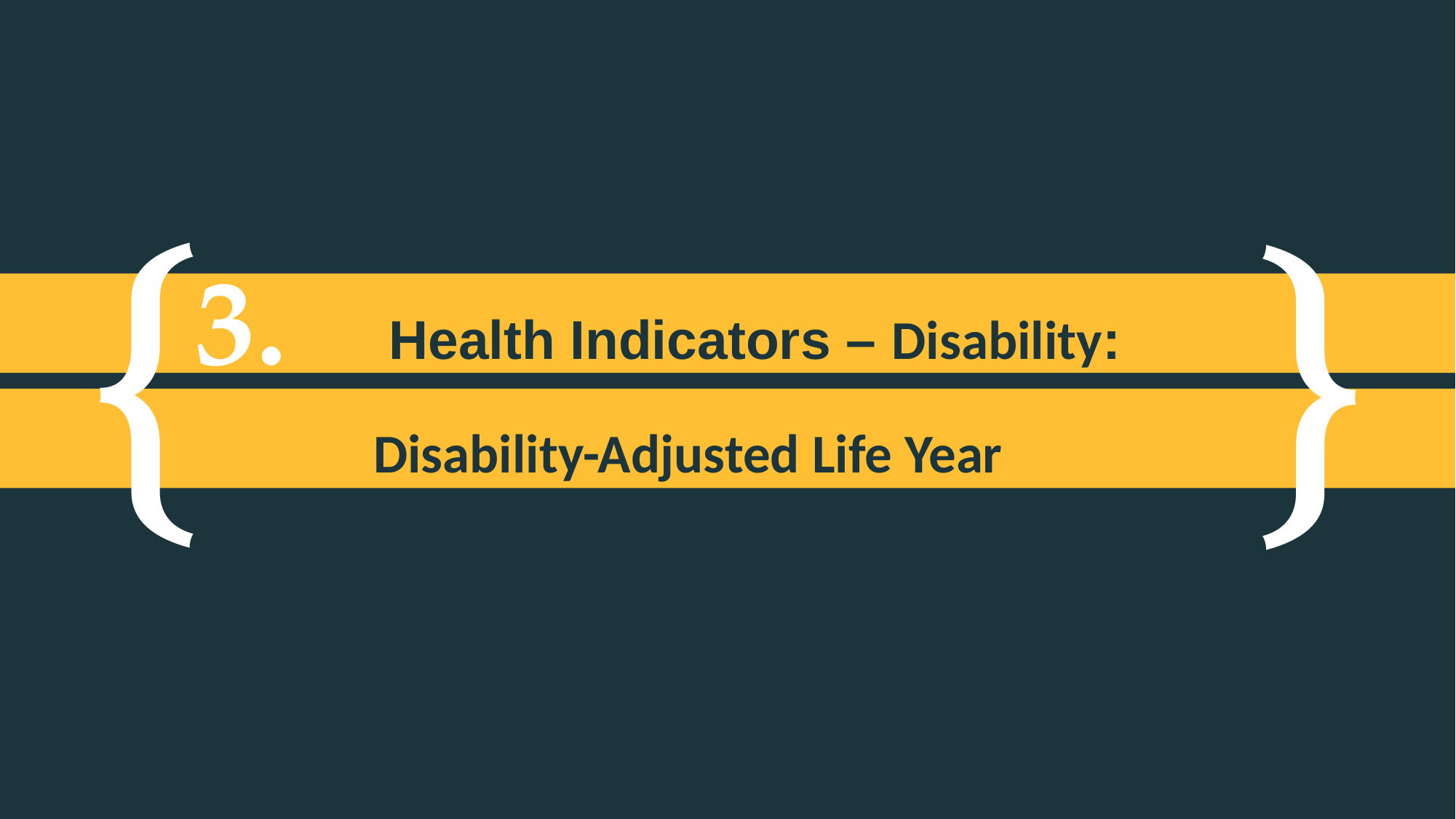

3.
  Health Indicators – Disability:
 Disability-Adjusted Life Year